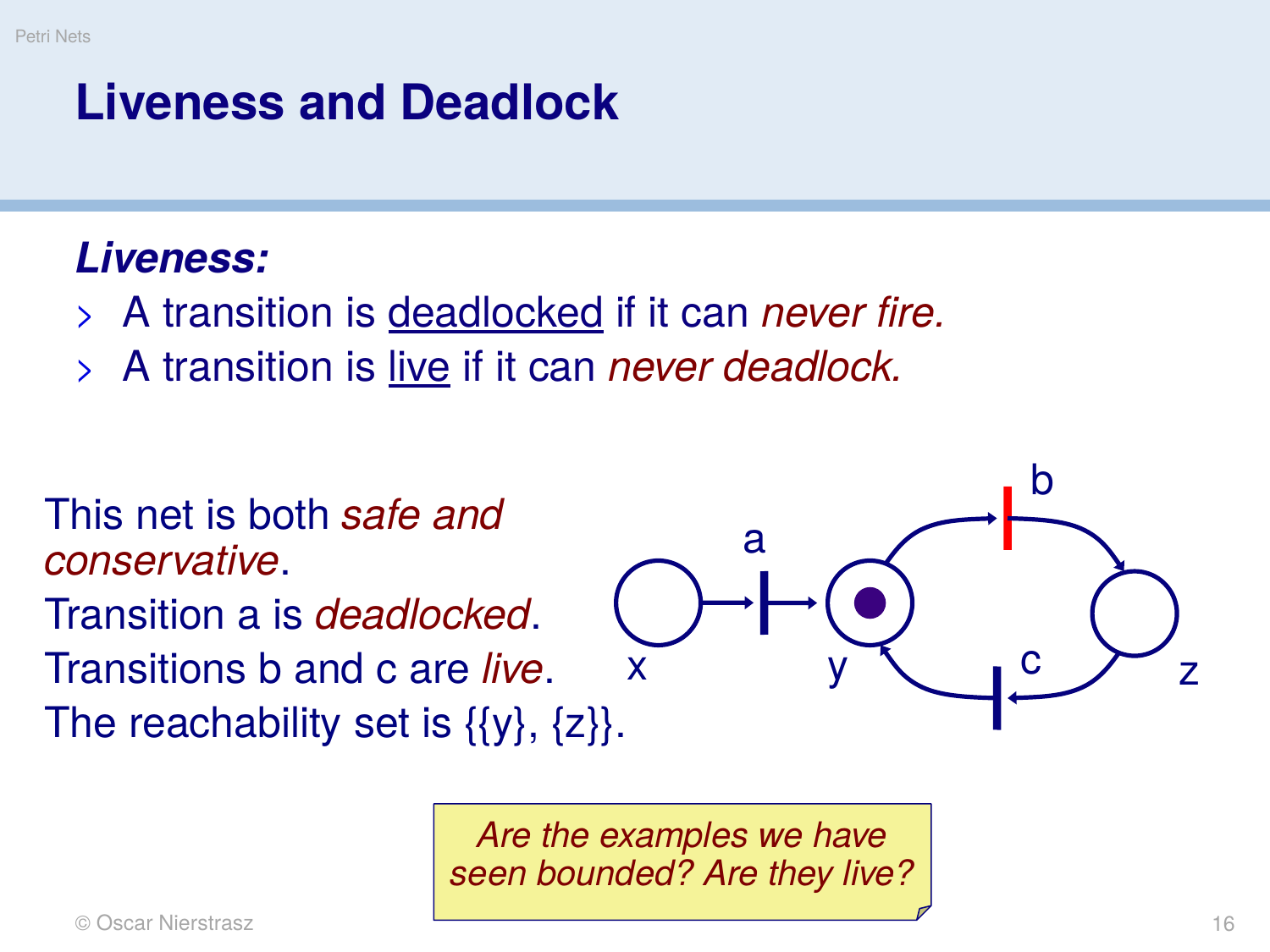

Petri Nets
# Liveness and Deadlock
Liveness:
A transition is deadlocked if it can never fire.
A transition is live if it can never deadlock.

b

a

c
x
y
z
This net is both safe and conservative.
Transition a is deadlocked.
Transitions b and c are live.
The reachability set is {{y}, {z}}.
Are the examples we have seen bounded? Are they live?
© Oscar Nierstrasz
16